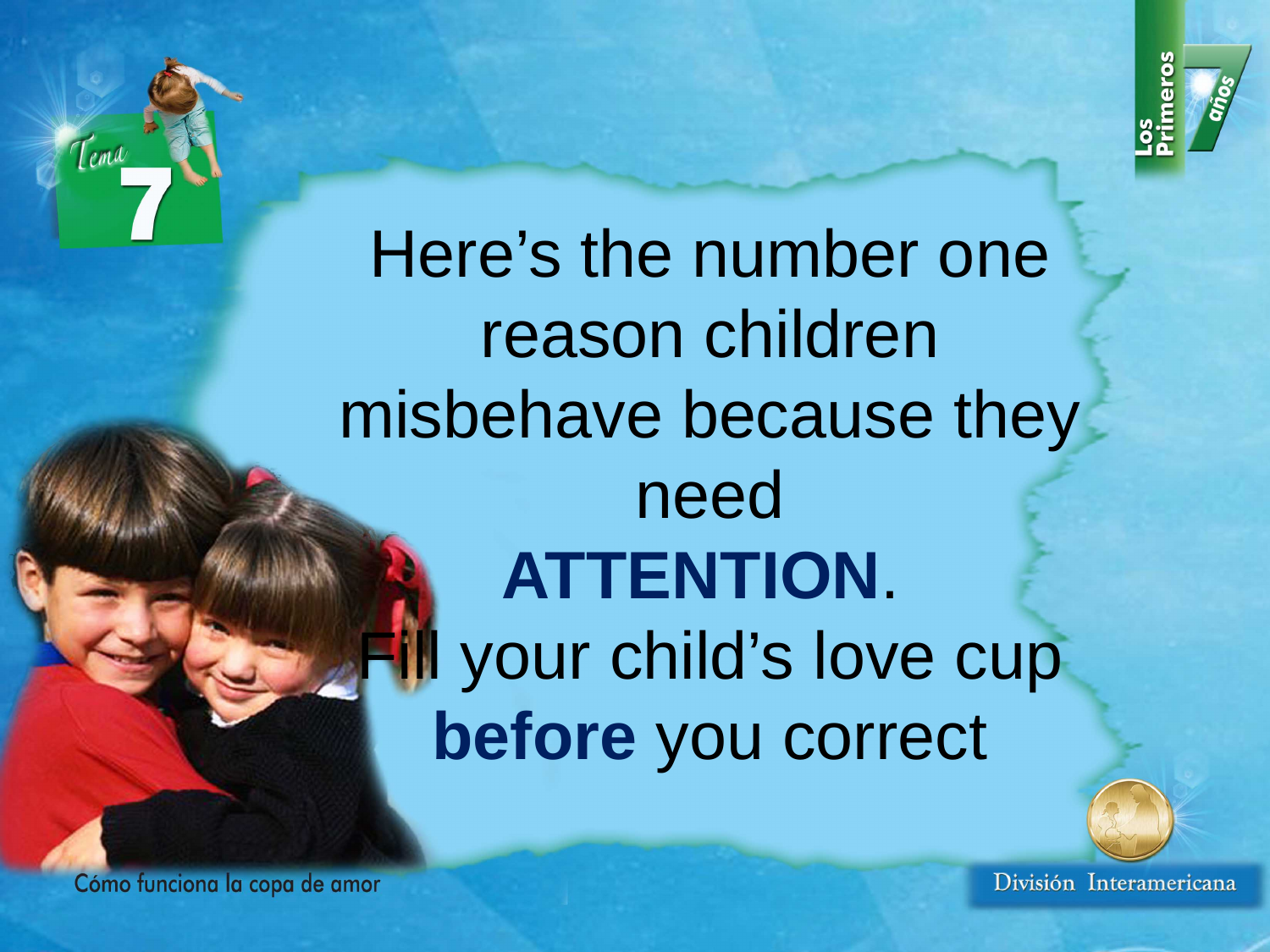

Here’s the number one reason children misbehave because they need
ATTENTION.
Fill your child’s love cup before you correct